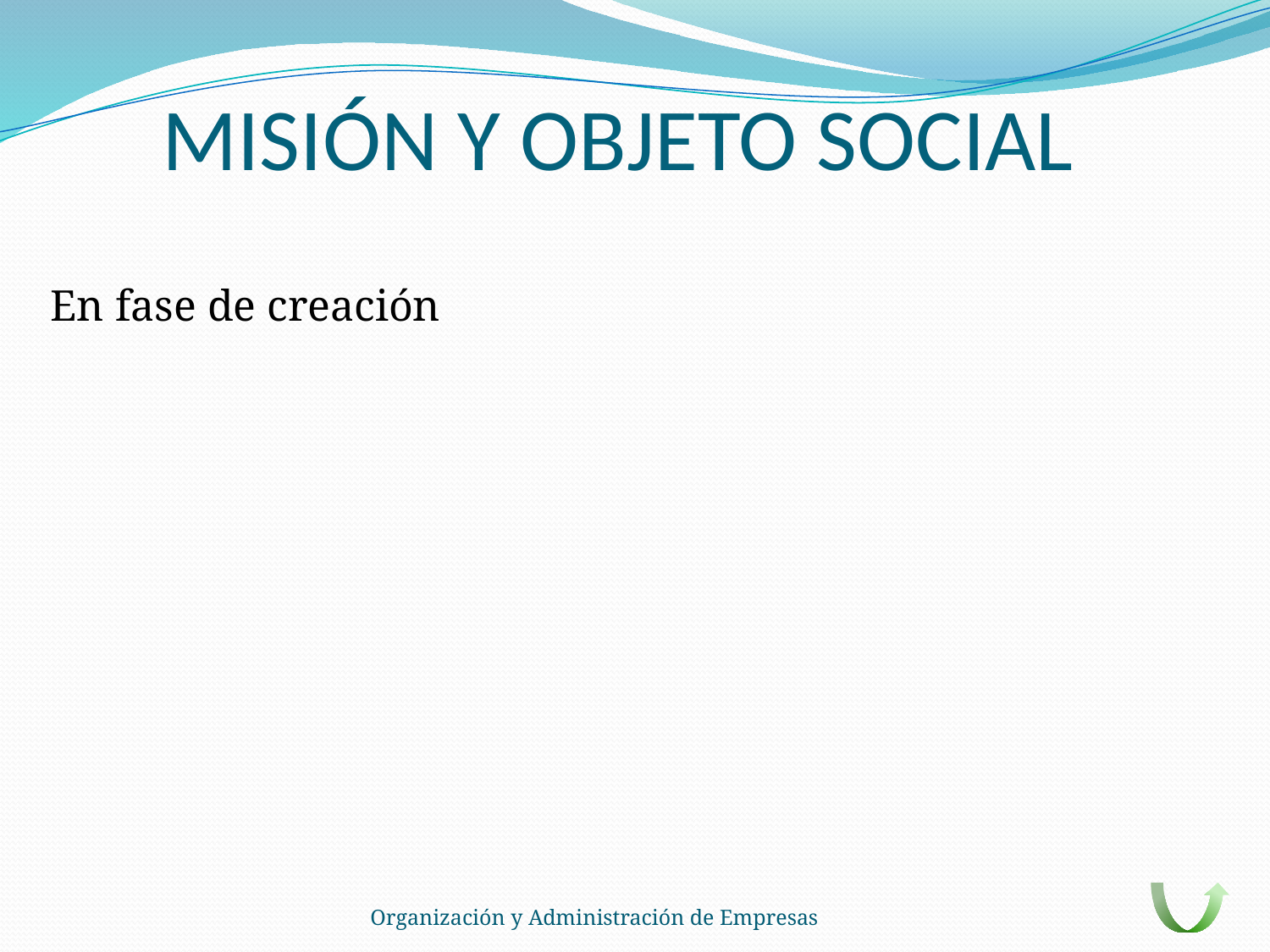

# MISIÓN Y OBJETO SOCIAL
	En fase de creación
Organización y Administración de Empresas